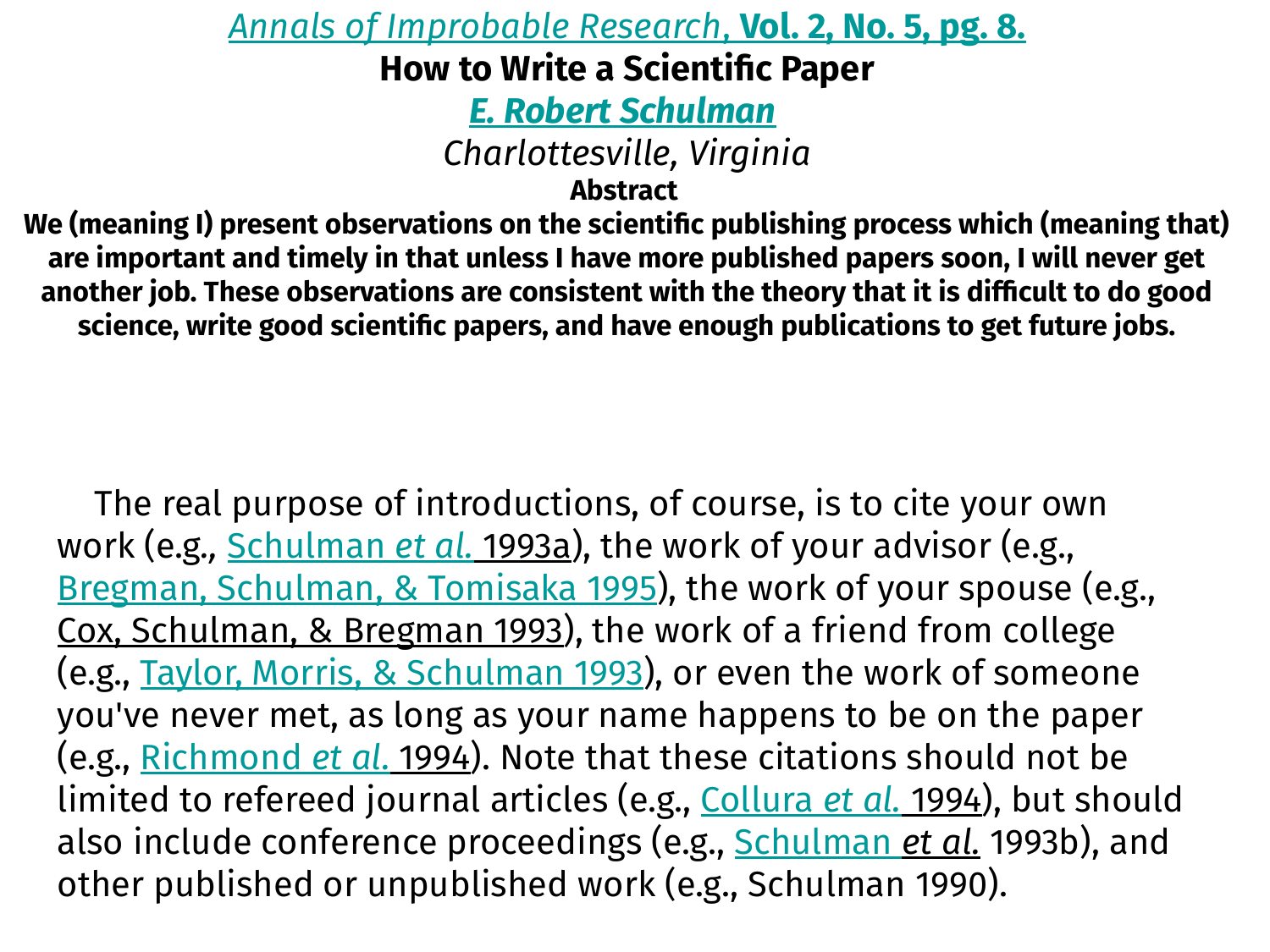

Annals of Improbable Research, Vol. 2, No. 5, pg. 8.
How to Write a Scientific Paper
E. Robert Schulman
Charlottesville, Virginia
Abstract
We (meaning I) present observations on the scientific publishing process which (meaning that) are important and timely in that unless I have more published papers soon, I will never get another job. These observations are consistent with the theory that it is difficult to do good science, write good scientific papers, and have enough publications to get future jobs.
    The real purpose of introductions, of course, is to cite your own work (e.g., Schulman et al. 1993a), the work of your advisor (e.g., Bregman, Schulman, & Tomisaka 1995), the work of your spouse (e.g., Cox, Schulman, & Bregman 1993), the work of a friend from college (e.g., Taylor, Morris, & Schulman 1993), or even the work of someone you've never met, as long as your name happens to be on the paper (e.g., Richmond et al. 1994). Note that these citations should not be limited to refereed journal articles (e.g., Collura et al. 1994), but should also include conference proceedings (e.g., Schulman et al. 1993b), and other published or unpublished work (e.g., Schulman 1990).